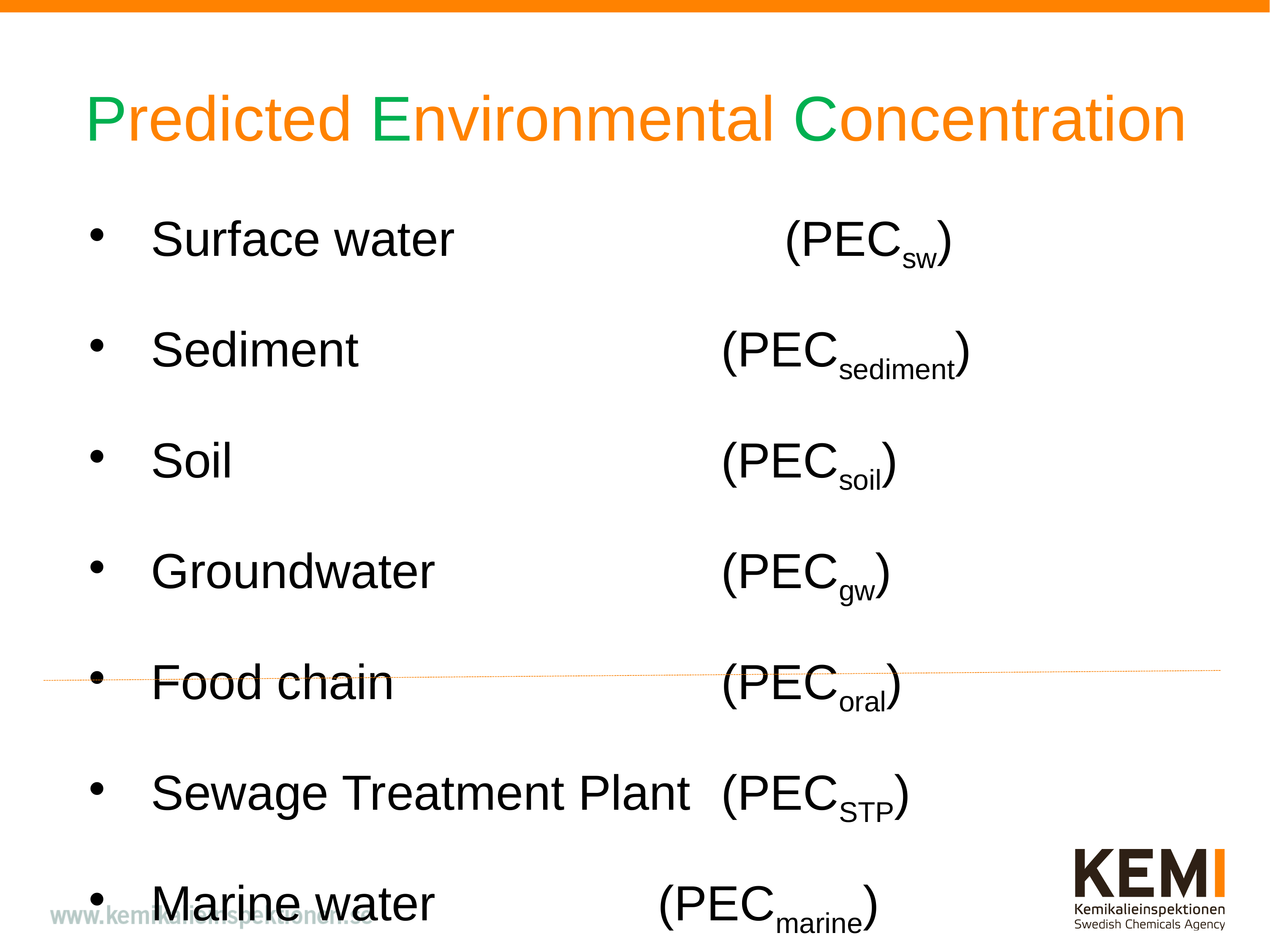

# Predicted Environmental Concentration
Surface water 					(PECsw)
Sediment 						(PECsediment)
Soil 								(PECsoil)
Groundwater 					(PECgw)
Food chain 					(PECoral)
Sewage Treatment Plant 	(PECSTP)
Marine water 				(PECmarine)